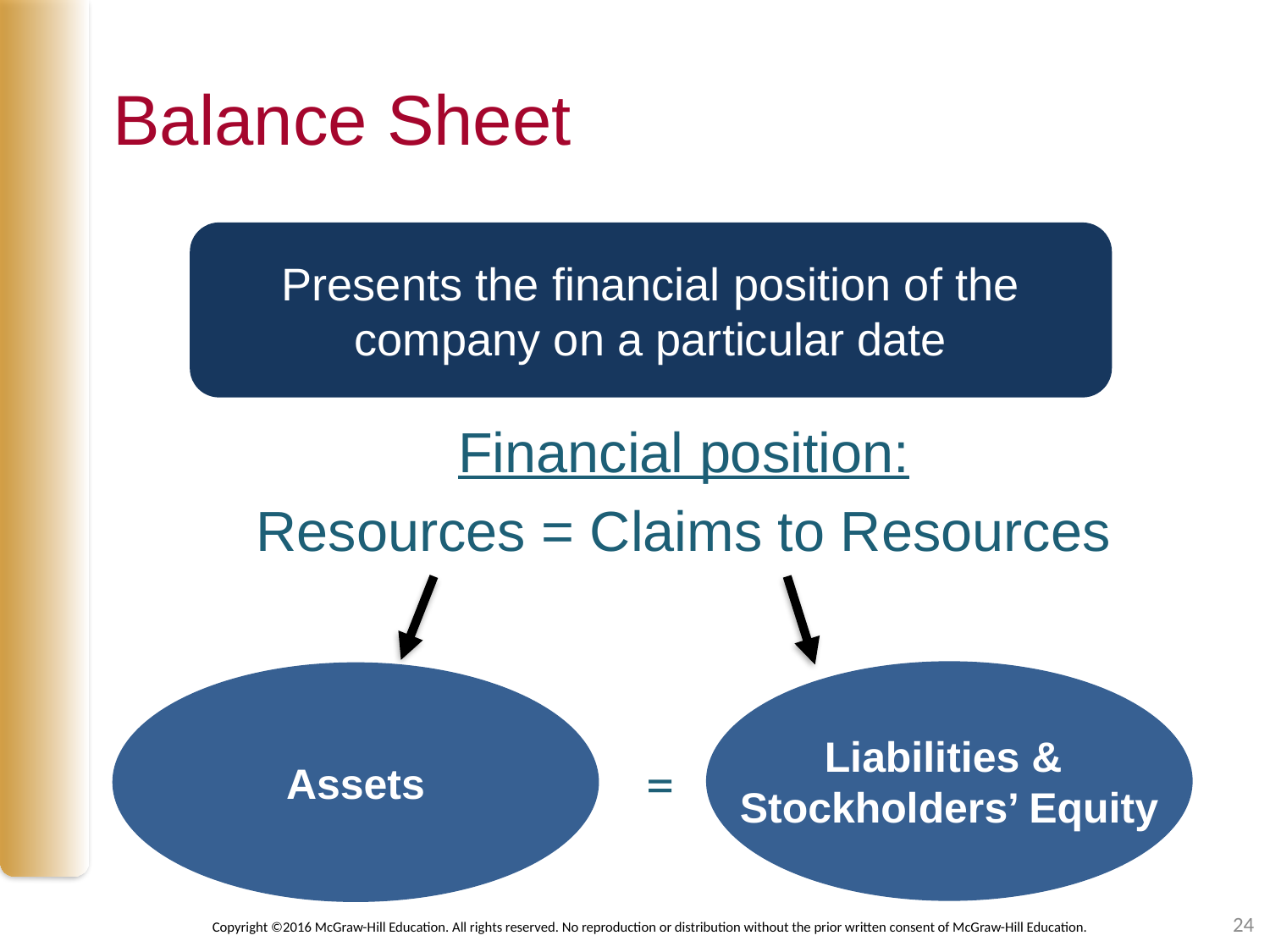

# Balance Sheet

Financial position:
Resources = Claims to Resources
Presents the financial position of the company on a particular date

Liabilities &
Stockholders’ Equity
Assets
=
24
Copyright ©2016 McGraw-Hill Education. All rights reserved. No reproduction or distribution without the prior written consent of McGraw-Hill Education.